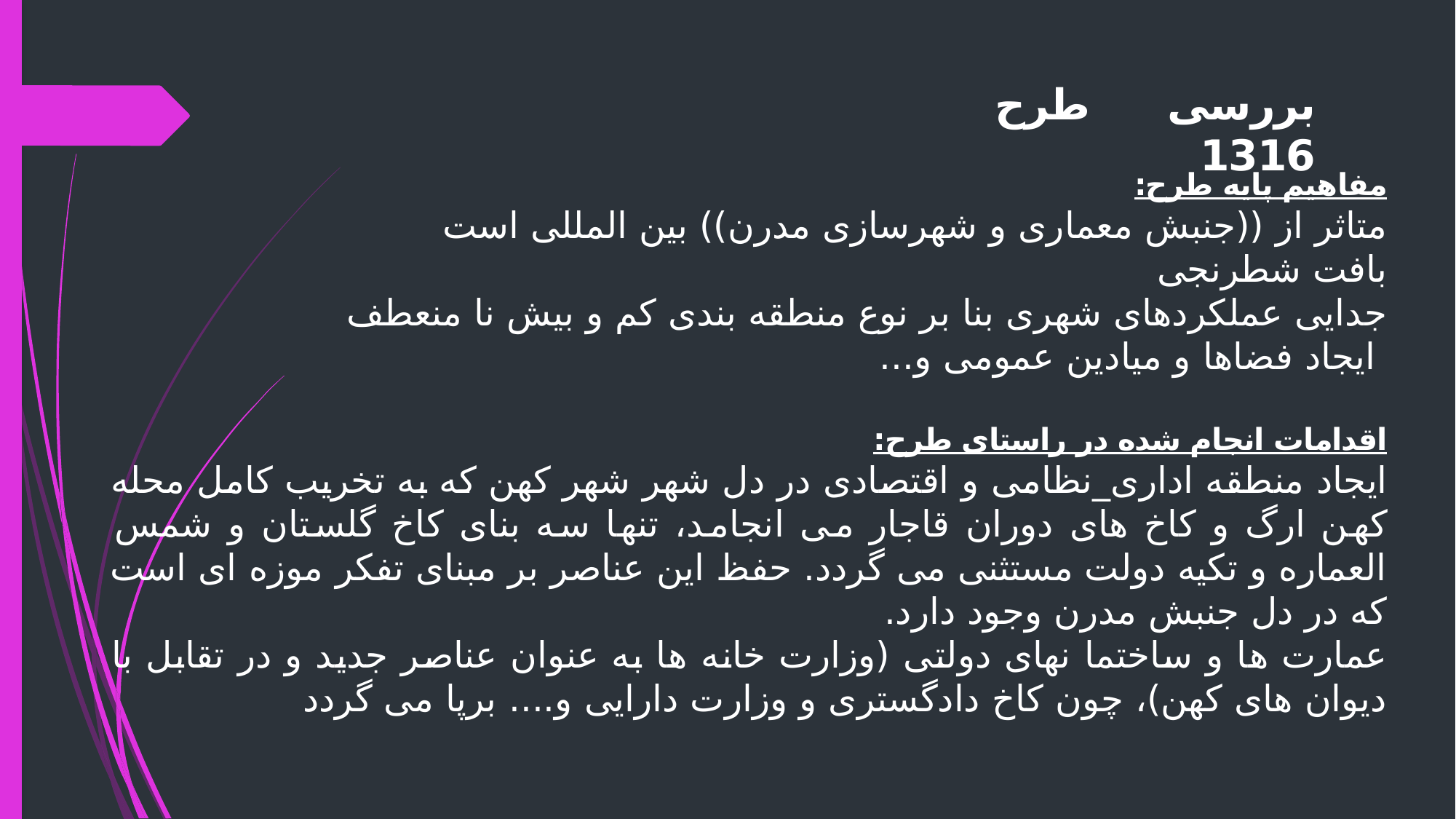

بررسی طرح 1316
مفاهیم پایه طرح:
متاثر از ((جنبش معماری و شهرسازی مدرن)) بین المللی است
بافت شطرنجی
جدایی عملکردهای شهری بنا بر نوع منطقه بندی کم و بیش نا منعطف
 ایجاد فضاها و میادین عمومی و...

اقدامات انجام شده در راستای طرح:
ایجاد منطقه اداری_نظامی و اقتصادی در دل شهر شهر کهن که به تخریب کامل محله کهن ارگ و کاخ های دوران قاجار می انجامد، تنها سه بنای کاخ گلستان و شمس العماره و تکیه دولت مستثنی می گردد. حفظ این عناصر بر مبنای تفکر موزه ای است که در دل جنبش مدرن وجود دارد.
عمارت ها و ساختما نهای دولتی (وزارت خانه ها به عنوان عناصر جدید و در تقابل با دیوان های کهن)، چون کاخ دادگستری و وزارت دارایی و.... برپا می گردد